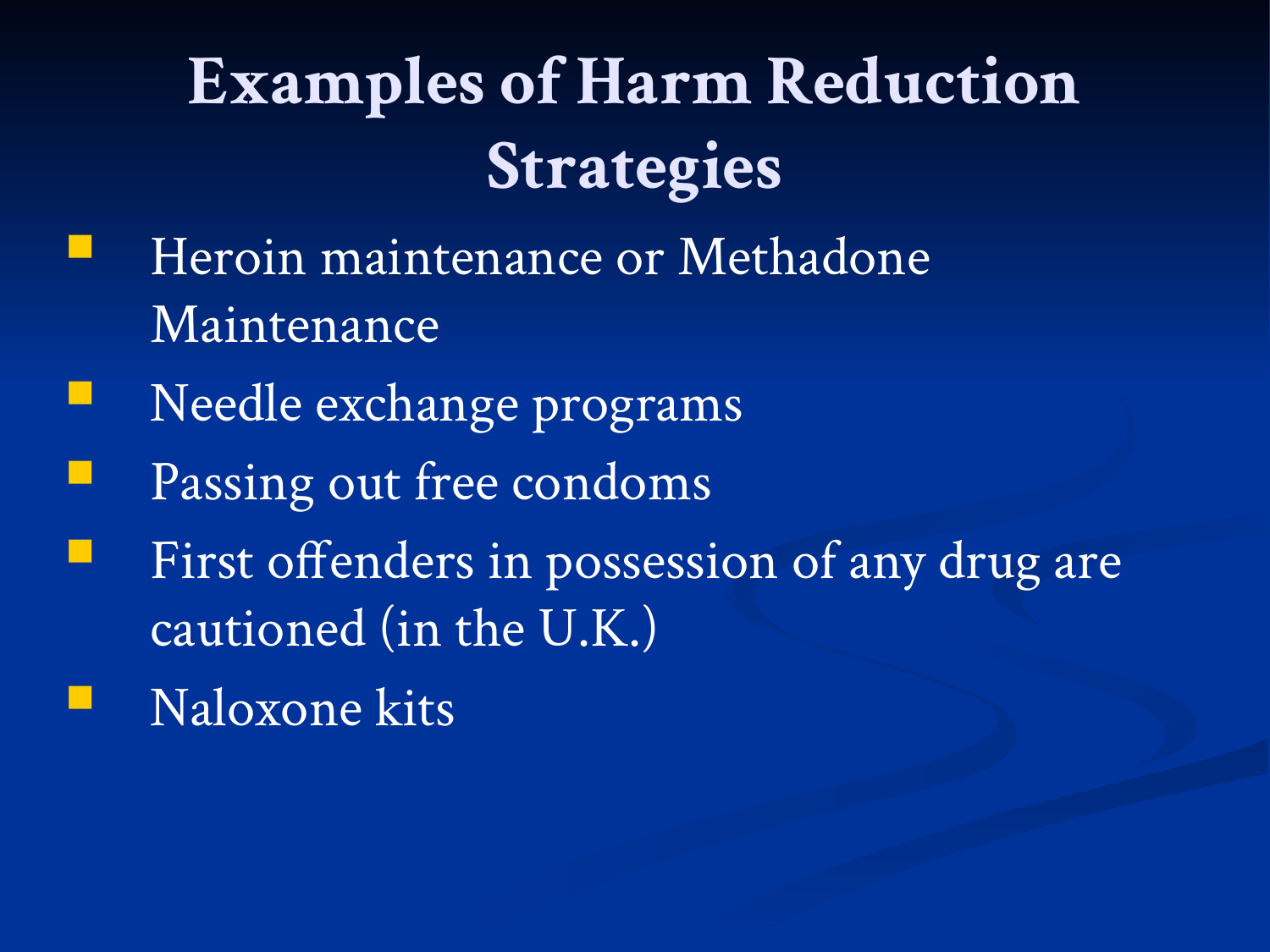

# Examples of Harm Reduction Strategies
Heroin maintenance or Methadone Maintenance
Needle exchange programs
Passing out free condoms
First offenders in possession of any drug are cautioned (in the U.K.)
Naloxone kits